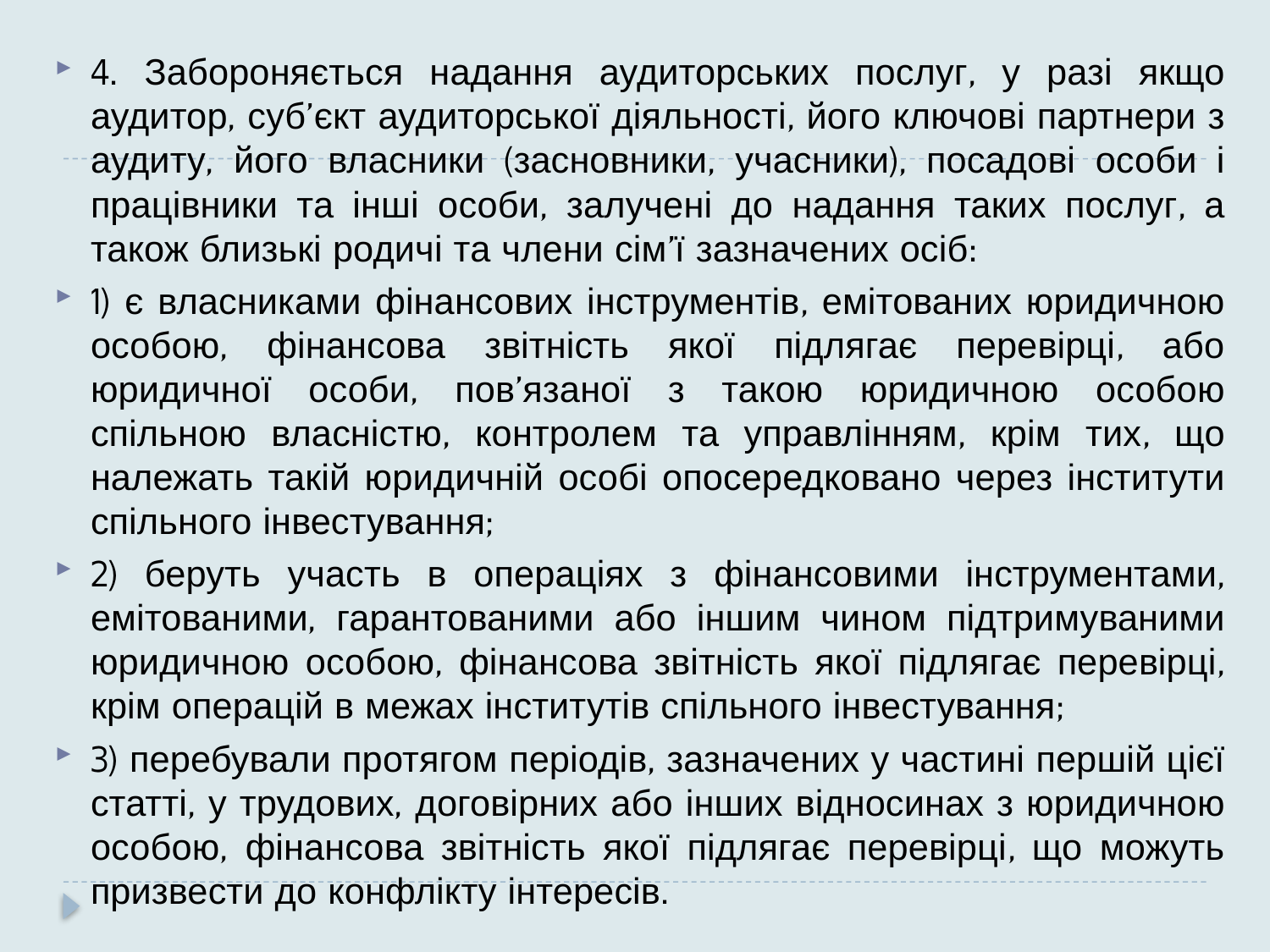

4. Забороняється надання аудиторських послуг, у разі якщо аудитор, суб’єкт аудиторської діяльності, його ключові партнери з аудиту, його власники (засновники, учасники), посадові особи і працівники та інші особи, залучені до надання таких послуг, а також близькі родичі та члени сім’ї зазначених осіб:
1) є власниками фінансових інструментів, емітованих юридичною особою, фінансова звітність якої підлягає перевірці, або юридичної особи, пов’язаної з такою юридичною особою спільною власністю, контролем та управлінням, крім тих, що належать такій юридичній особі опосередковано через інститути спільного інвестування;
2) беруть участь в операціях з фінансовими інструментами, емітованими, гарантованими або іншим чином підтримуваними юридичною особою, фінансова звітність якої підлягає перевірці, крім операцій в межах інститутів спільного інвестування;
3) перебували протягом періодів, зазначених у частині першій цієї статті, у трудових, договірних або інших відносинах з юридичною особою, фінансова звітність якої підлягає перевірці, що можуть призвести до конфлікту інтересів.